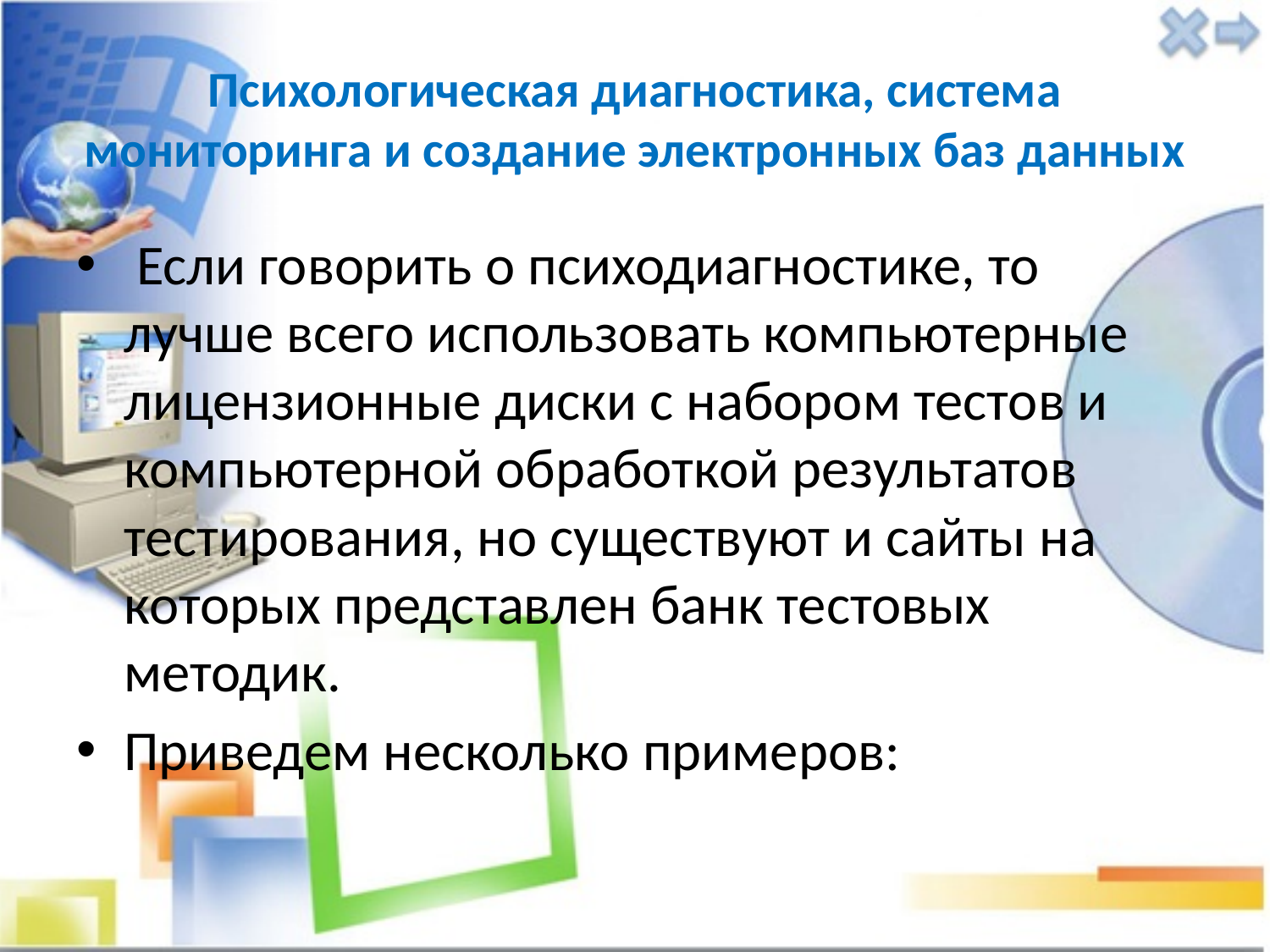

# Психологическая диагностика, система мониторинга и создание электронных баз данных
 Если говорить о психодиагностике, то лучше всего использовать компьютерные лицензионные диски с набором тестов и компьютерной обработкой результатов тестирования, но существуют и сайты на которых представлен банк тестовых методик.
Приведем несколько примеров: